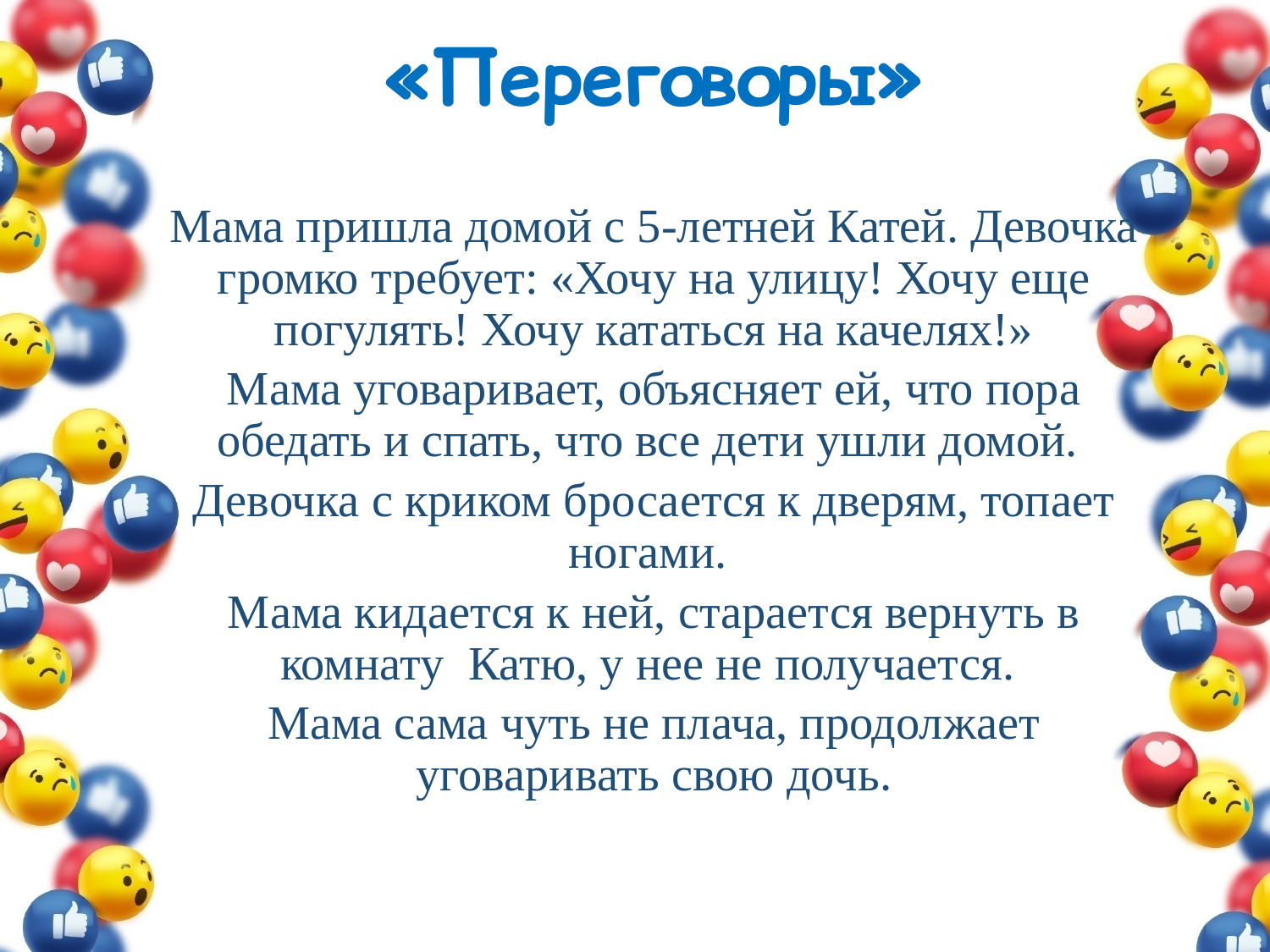

«Переговоры»

Мама пришла домой с 5-летней Катей. Девочка громко требует: «Хочу на улицу! Хочу еще погулять! Хочу кататься на качелях!»
Мама уговаривает, объясняет ей, что пора обедать и спать, что все дети ушли домой.
Девочка с криком бросается к дверям, топает ногами.
Мама кидается к ней, старается вернуть в комнату  Катю, у нее не получается.
Мама сама чуть не плача, продолжает уговаривать свою дочь.